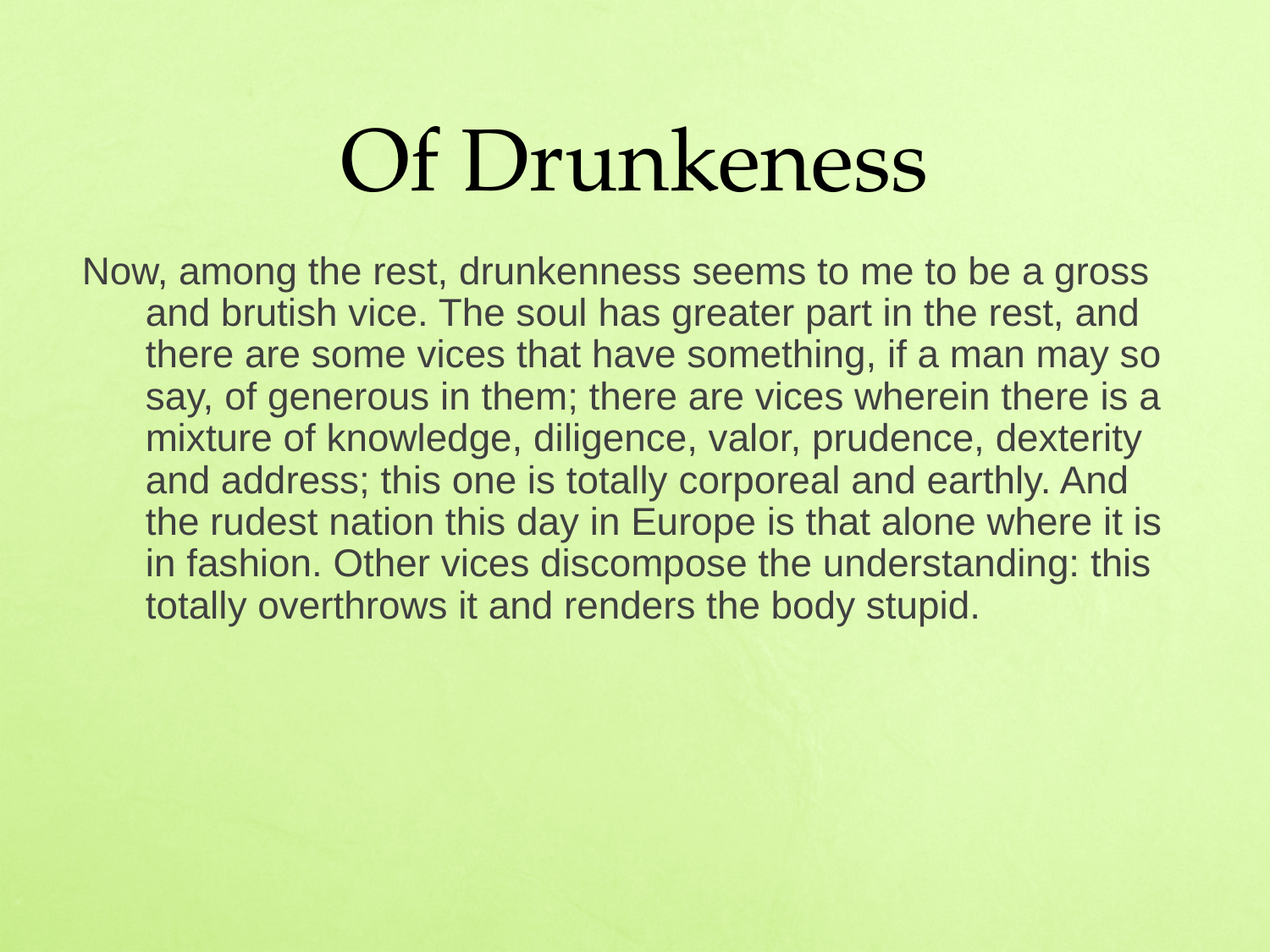

# Of Drunkeness
Now, among the rest, drunkenness seems to me to be a gross and brutish vice. The soul has greater part in the rest, and there are some vices that have something, if a man may so say, of generous in them; there are vices wherein there is a mixture of knowledge, diligence, valor, prudence, dexterity and address; this one is totally corporeal and earthly. And the rudest nation this day in Europe is that alone where it is in fashion. Other vices discompose the understanding: this totally overthrows it and renders the body stupid.